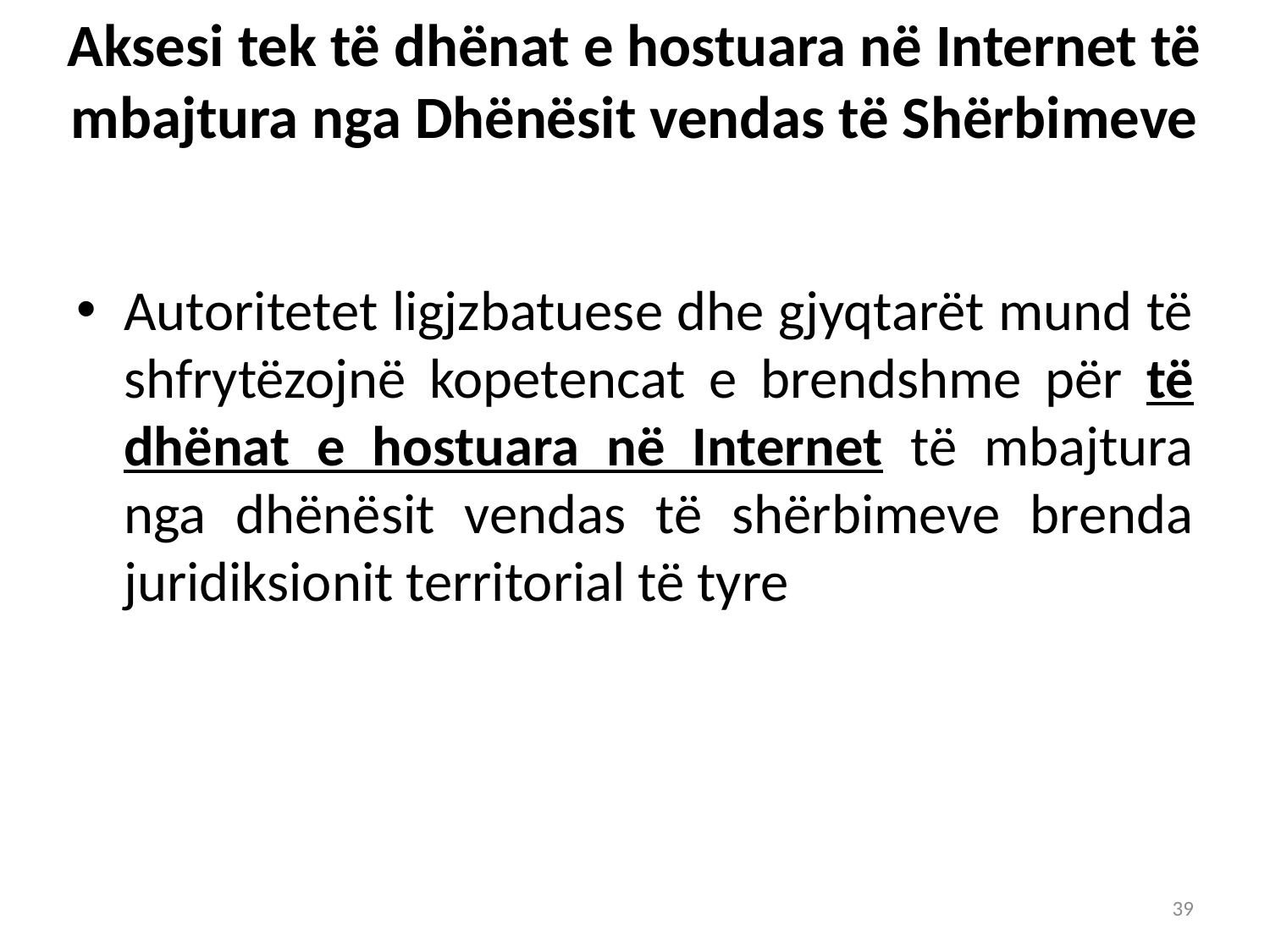

# Aksesi tek të dhënat e hostuara në Internet të mbajtura nga Dhënësit vendas të Shërbimeve
Autoritetet ligjzbatuese dhe gjyqtarët mund të shfrytëzojnë kopetencat e brendshme për të dhënat e hostuara në Internet të mbajtura nga dhënësit vendas të shërbimeve brenda juridiksionit territorial të tyre
39